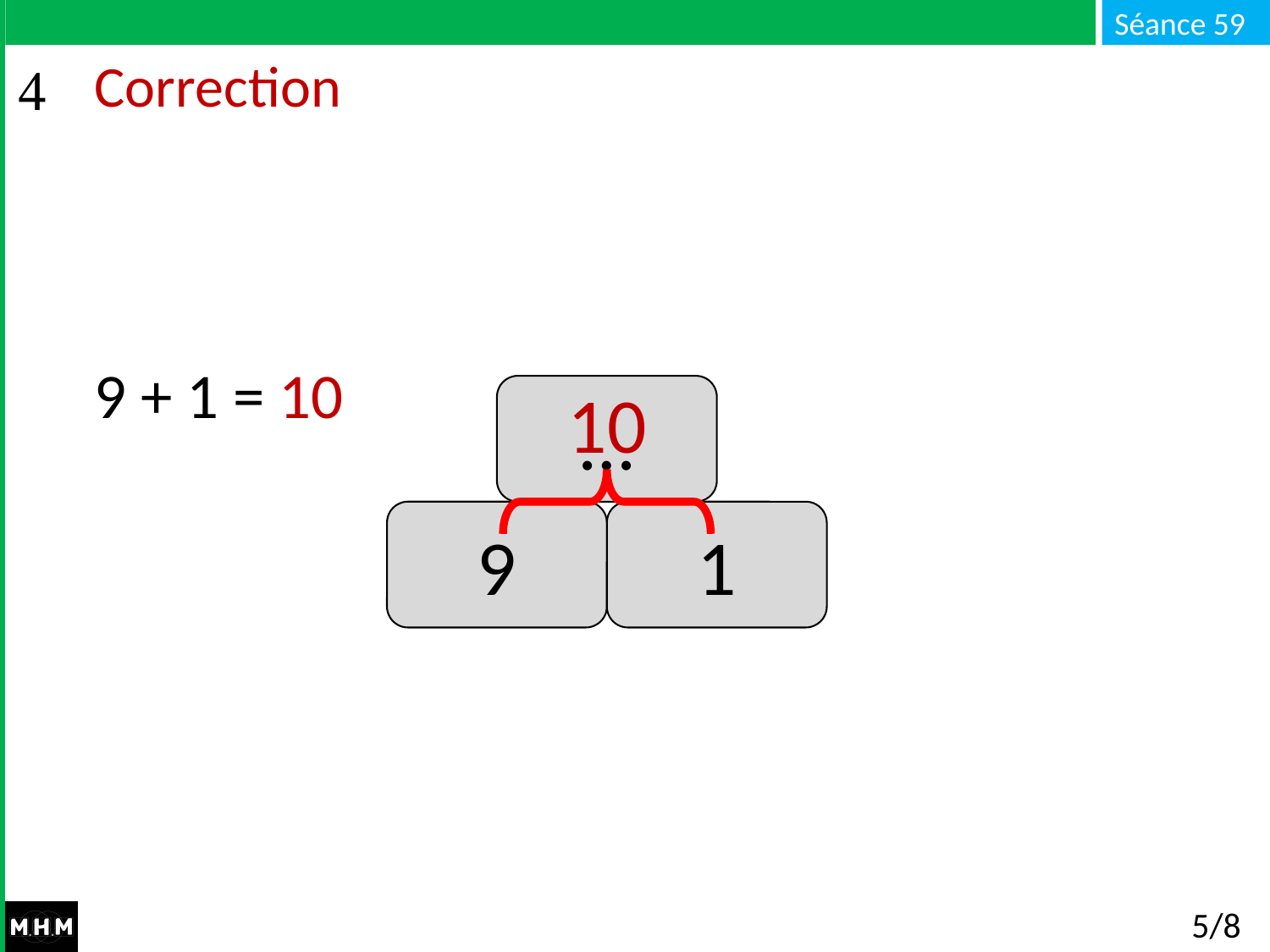

# Correction
9 + 1 = 10
10
…

1
9
5/8